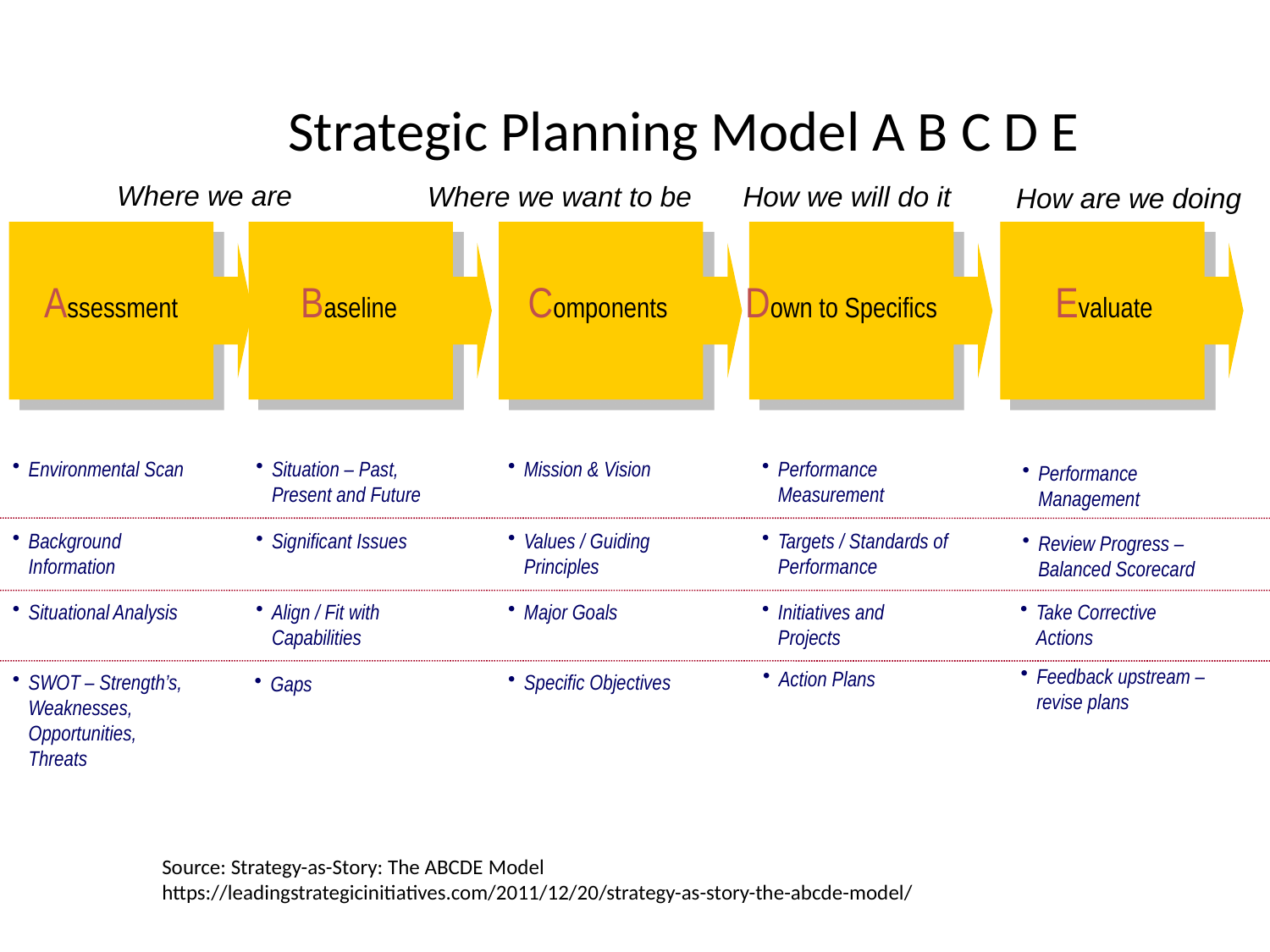

# Strategic Planning Model A B C D E
Where we are
Where we want to be
How we will do it
How are we doing

Assessment
Baseline
Components
Down to Specifics
Evaluate
Environmental Scan
Situation – Past, Present and Future
Mission & Vision
Performance Measurement
Performance Management

Background Information
Significant Issues
Values / Guiding Principles
Targets / Standards of Performance
Review Progress – Balanced Scorecard

Situational Analysis
Align / Fit with Capabilities
Major Goals
Initiatives and Projects
Take Corrective Actions
Feedback upstream – revise plans
Action Plans

SWOT – Strength’s, Weaknesses, Opportunities, Threats
Specific Objectives
Gaps
Source: Strategy-as-Story: The ABCDE Model
https://leadingstrategicinitiatives.com/2011/12/20/strategy-as-story-the-abcde-model/